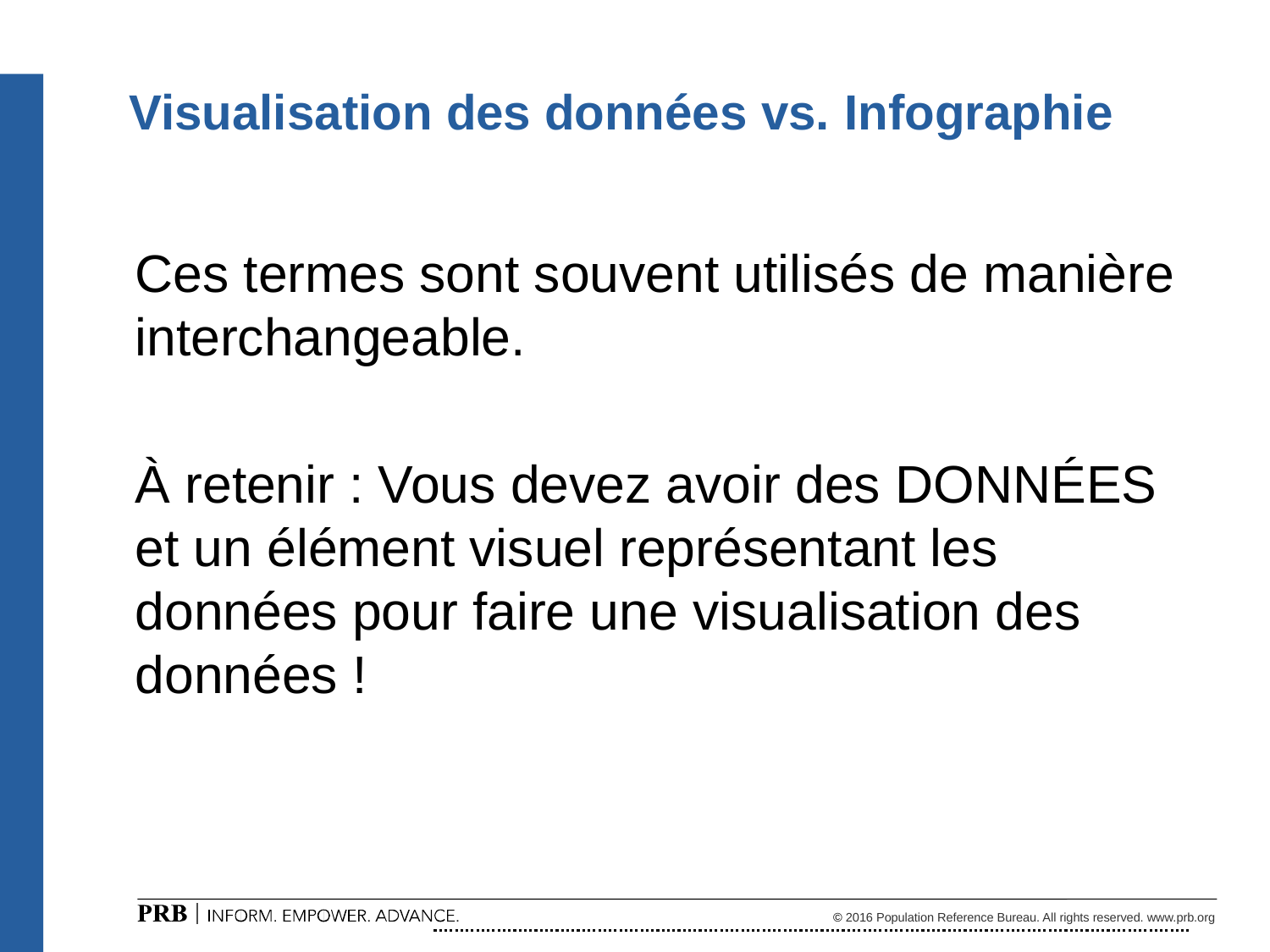

# Visualisation des données vs. Infographie
Ces termes sont souvent utilisés de manière interchangeable.

À retenir : Vous devez avoir des DONNÉES et un élément visuel représentant les données pour faire une visualisation des données !